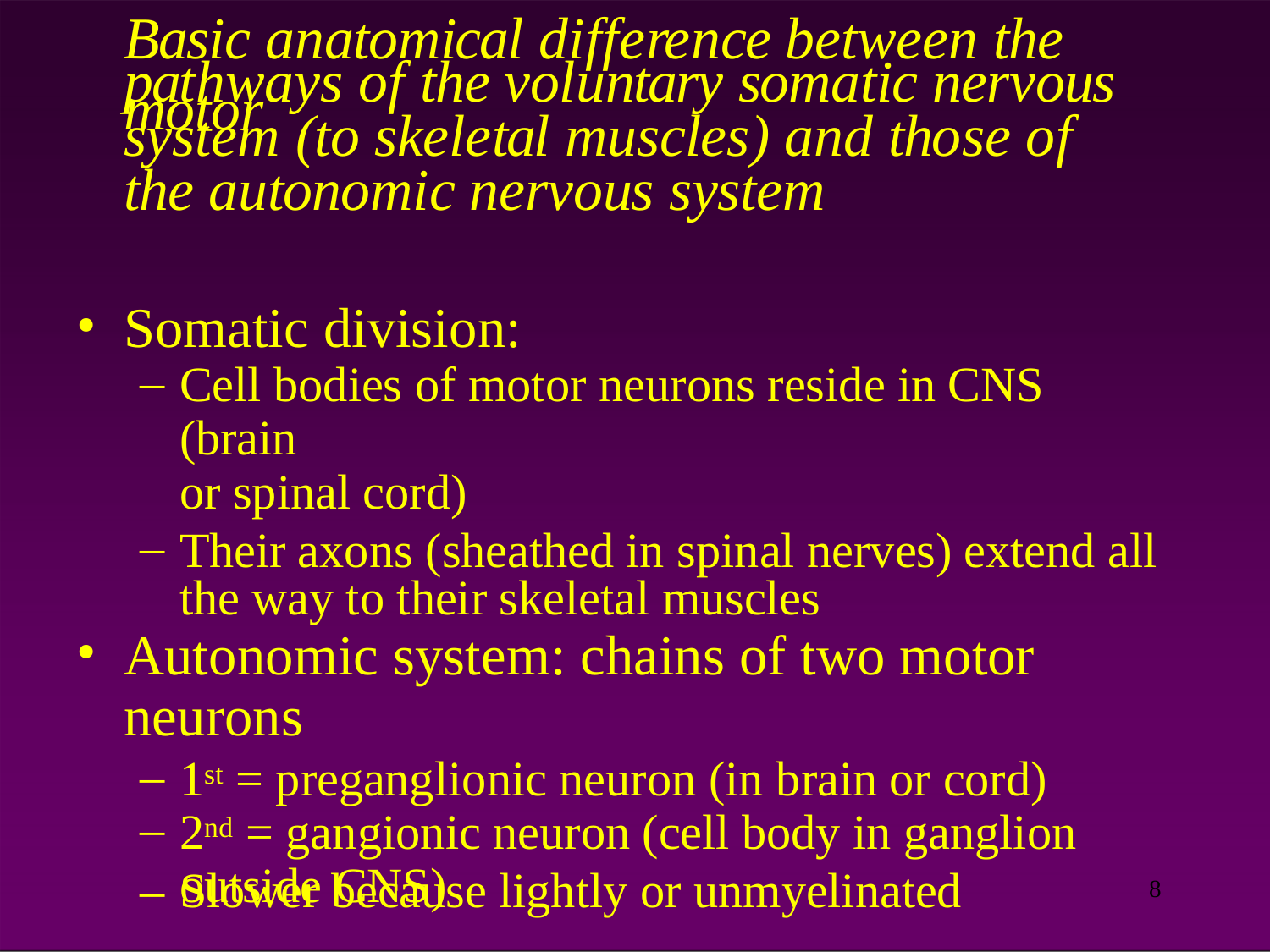

# Basic anatomical difference between the motor
pathways of the voluntary somatic nervous system (to skeletal muscles) and those of the autonomic nervous system

Somatic division:
Cell bodies of motor neurons reside in CNS (brain
or spinal cord)
Their axons (sheathed in spinal nerves) extend all the way to their skeletal muscles
Autonomic system: chains of two motor
neurons
1st = preganglionic neuron (in brain or cord)
2nd = gangionic neuron (cell body in ganglion
outside CNS)
– Slower because lightly or unmyelinated
8